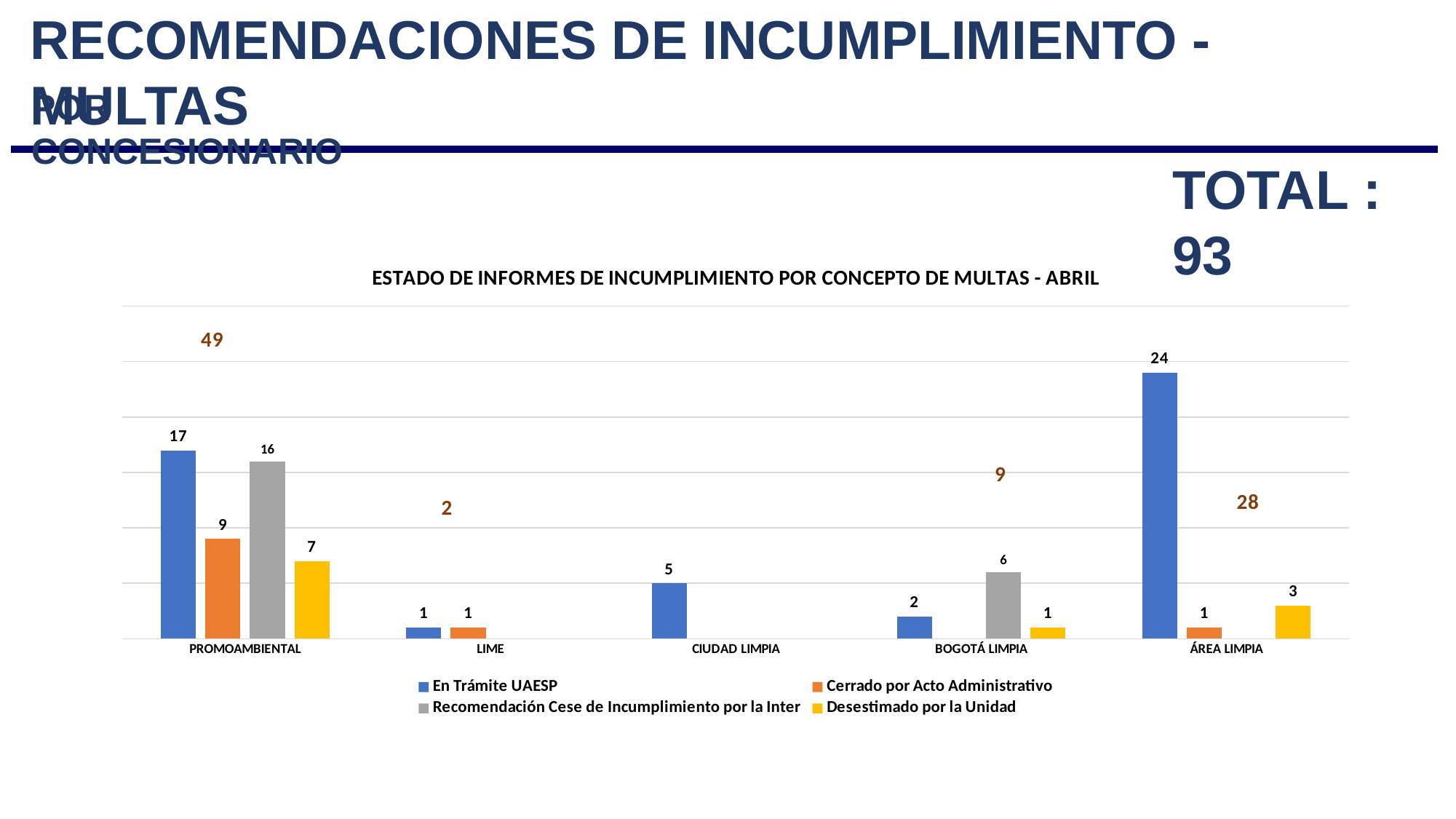

Recomendaciones de Incumplimiento - MULTAS

Por Concesionario
Total : 93

### Chart: ESTADO DE INFORMES DE INCUMPLIMIENTO POR CONCEPTO DE MULTAS - ABRIL

| Category | En Trámite UAESP | Cerrado por Acto Administrativo | Recomendación Cese de Incumplimiento por la Inter | Desestimado por la Unidad |
|---|---|---|---|---|
| PROMOAMBIENTAL | 17.0 | 9.0 | 16.0 | 7.0 |
| LIME | 1.0 | 1.0 | None | None |
| CIUDAD LIMPIA | 5.0 | None | None | None |
| BOGOTÁ LIMPIA | 2.0 | None | 6.0 | 1.0 |
| ÁREA LIMPIA | 24.0 | 1.0 | None | 3.0 |